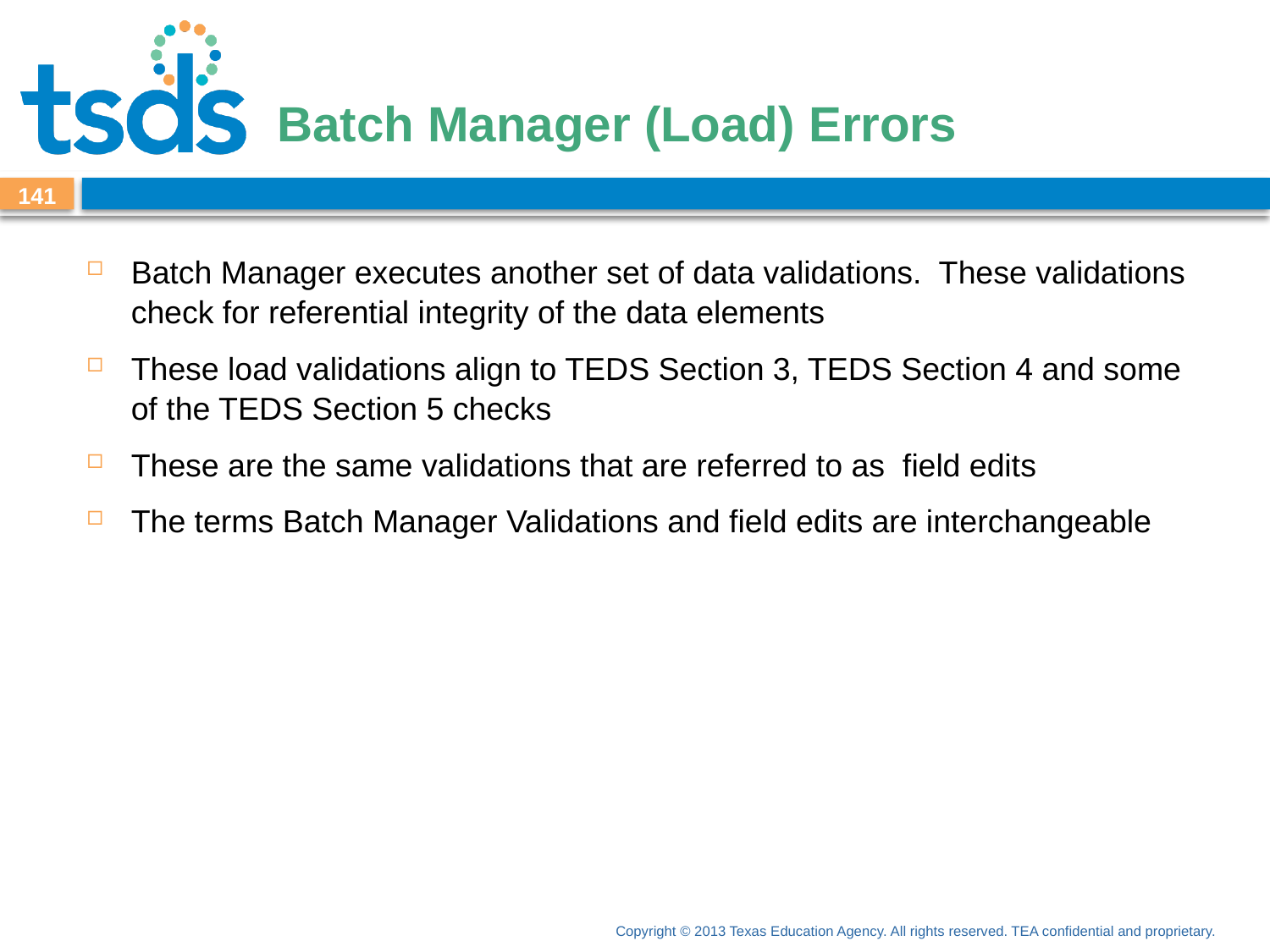

# Batch Manager (Load) Errors
141
Batch Manager executes another set of data validations.  These validations check for referential integrity of the data elements
These load validations align to TEDS Section 3, TEDS Section 4 and some of the TEDS Section 5 checks
These are the same validations that are referred to as  field edits
The terms Batch Manager Validations and field edits are interchangeable